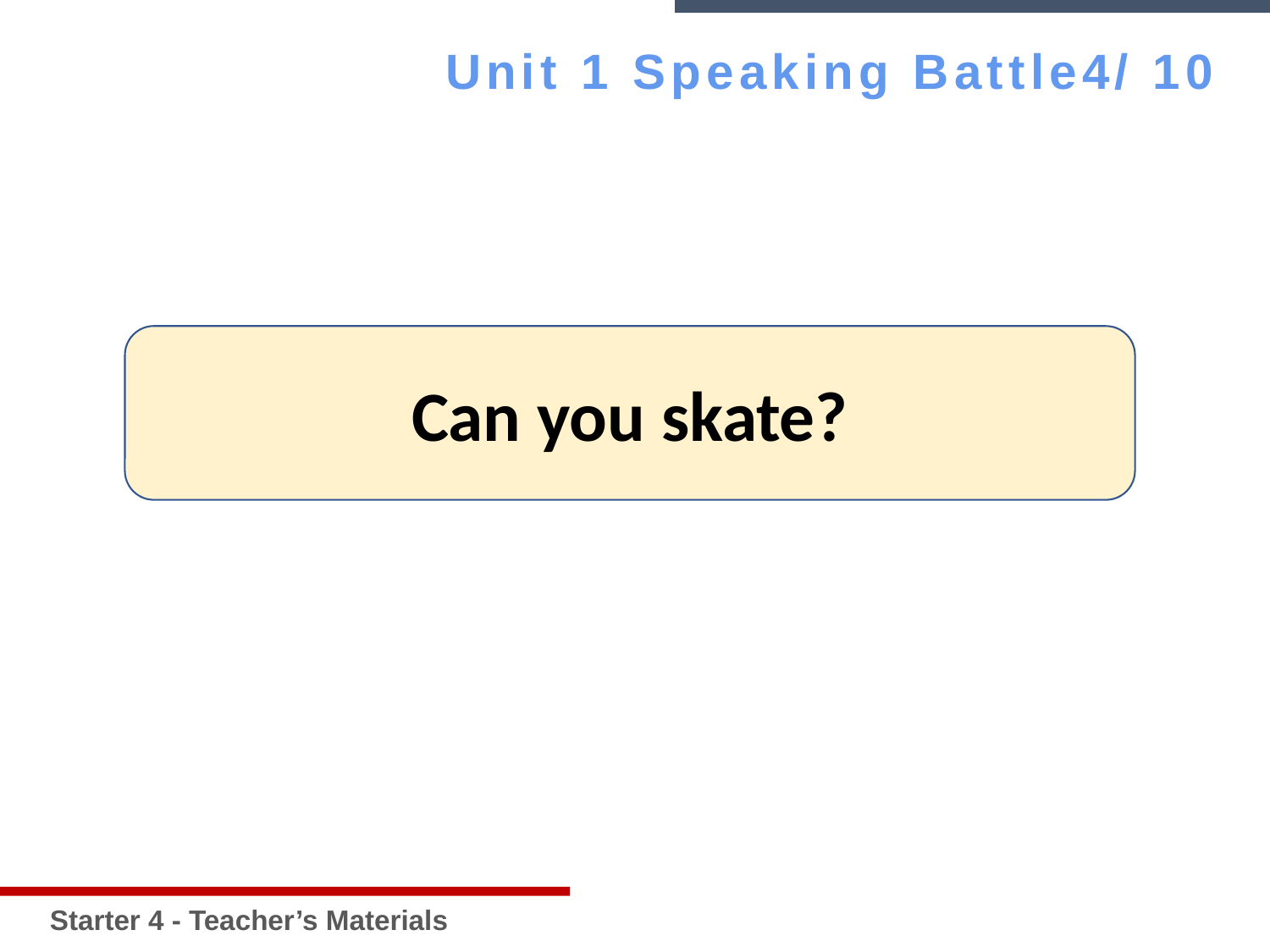

Starter 4 - Teacher’s Materials
Unit 1 Speaking Battle4/ 10
Can you skate?